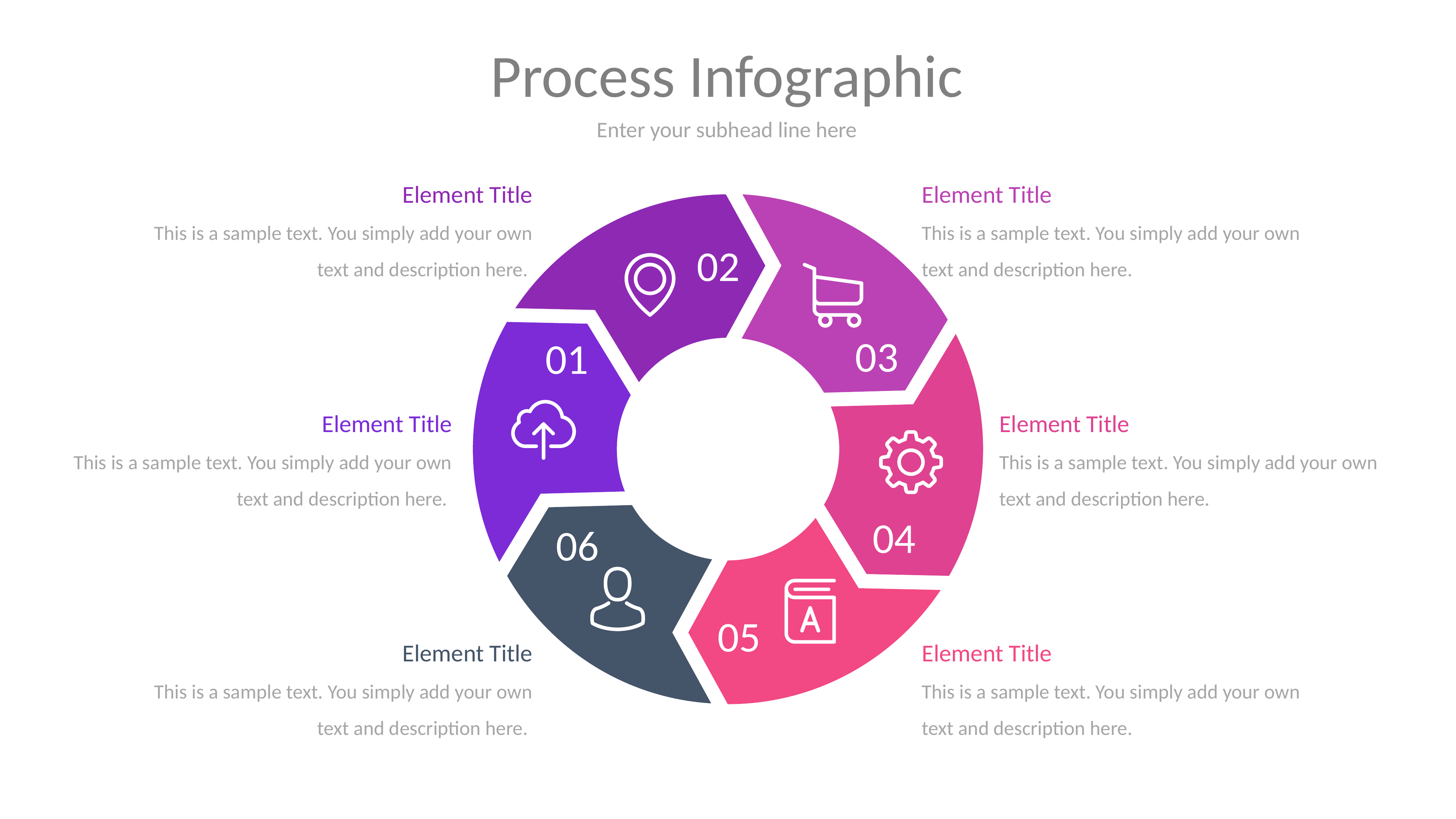

# Process Infographic
Enter your subhead line here
Element Title
This is a sample text. You simply add your own text and description here.
Element Title
This is a sample text. You simply add your own text and description here.

02

03
01

Element Title
This is a sample text. You simply add your own text and description here.
Element Title
This is a sample text. You simply add your own text and description here.

04

06

05
Element Title
This is a sample text. You simply add your own text and description here.
Element Title
This is a sample text. You simply add your own text and description here.